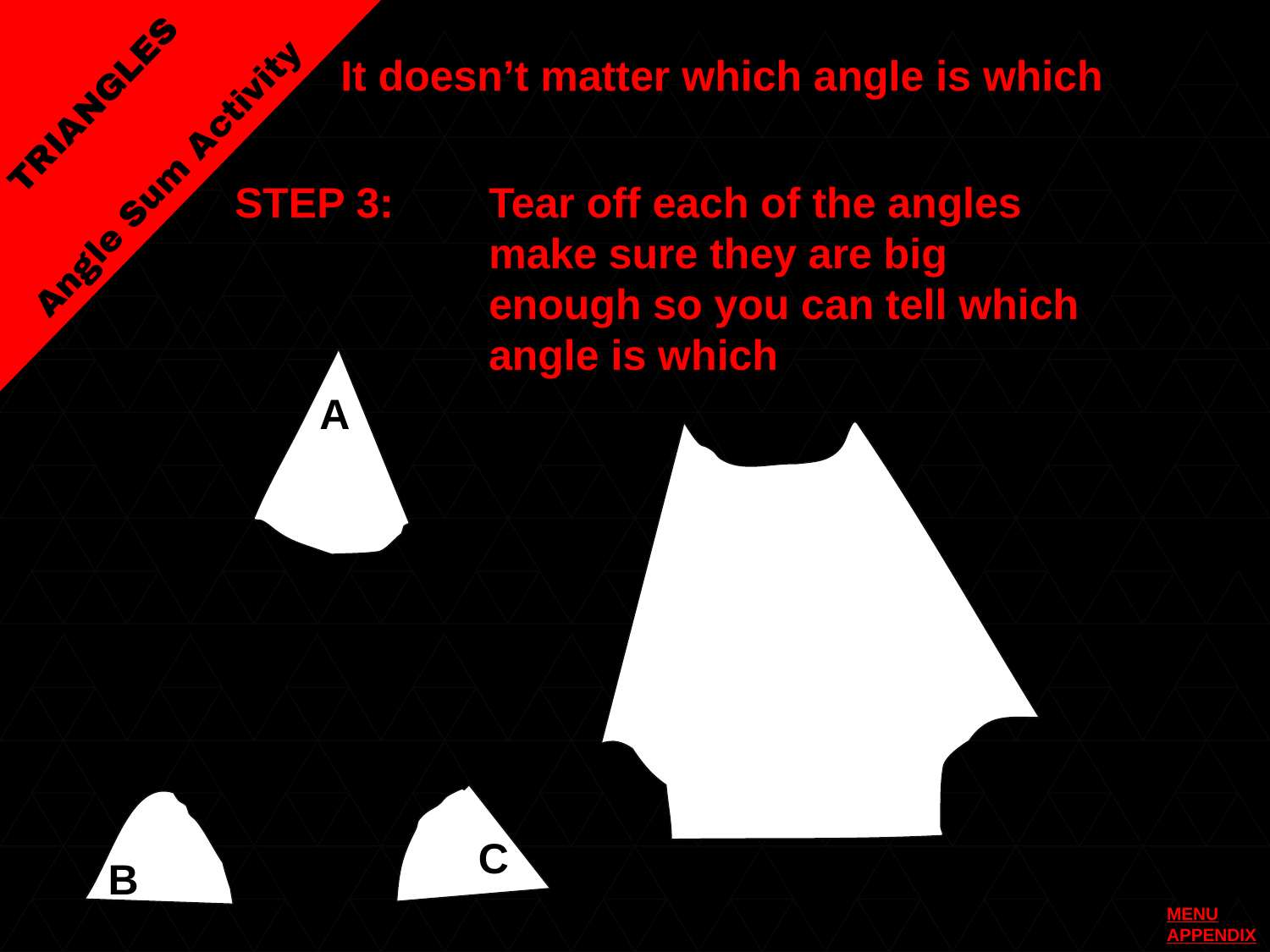

It doesn’t matter which angle is which
TRIANGLES
Angle Sum Activity
STEP 3:	Tear off each of the angles
		make sure they are big 			enough so you can tell which 		angle is which

A

B

C
MENU
APPENDIX